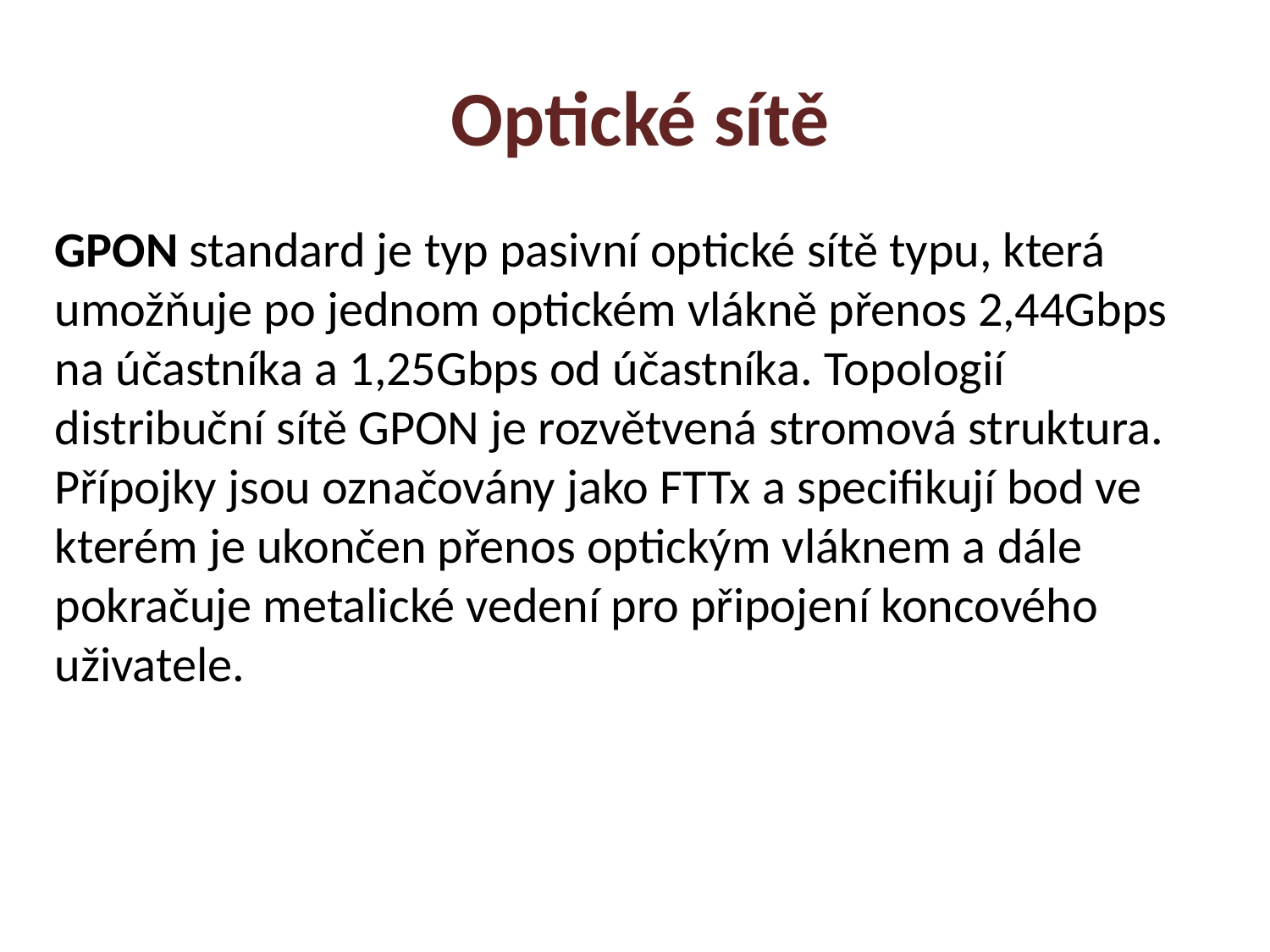

Optické sítě
GPON standard je typ pasivní optické sítě typu, která umožňuje po jednom optickém vlákně přenos 2,44Gbps na účastníka a 1,25Gbps od účastníka. Topologií distribuční sítě GPON je rozvětvená stromová struktura. Přípojky jsou označovány jako FTTx a specifikují bod ve kterém je ukončen přenos optickým vláknem a dále pokračuje metalické vedení pro připojení koncového uživatele.